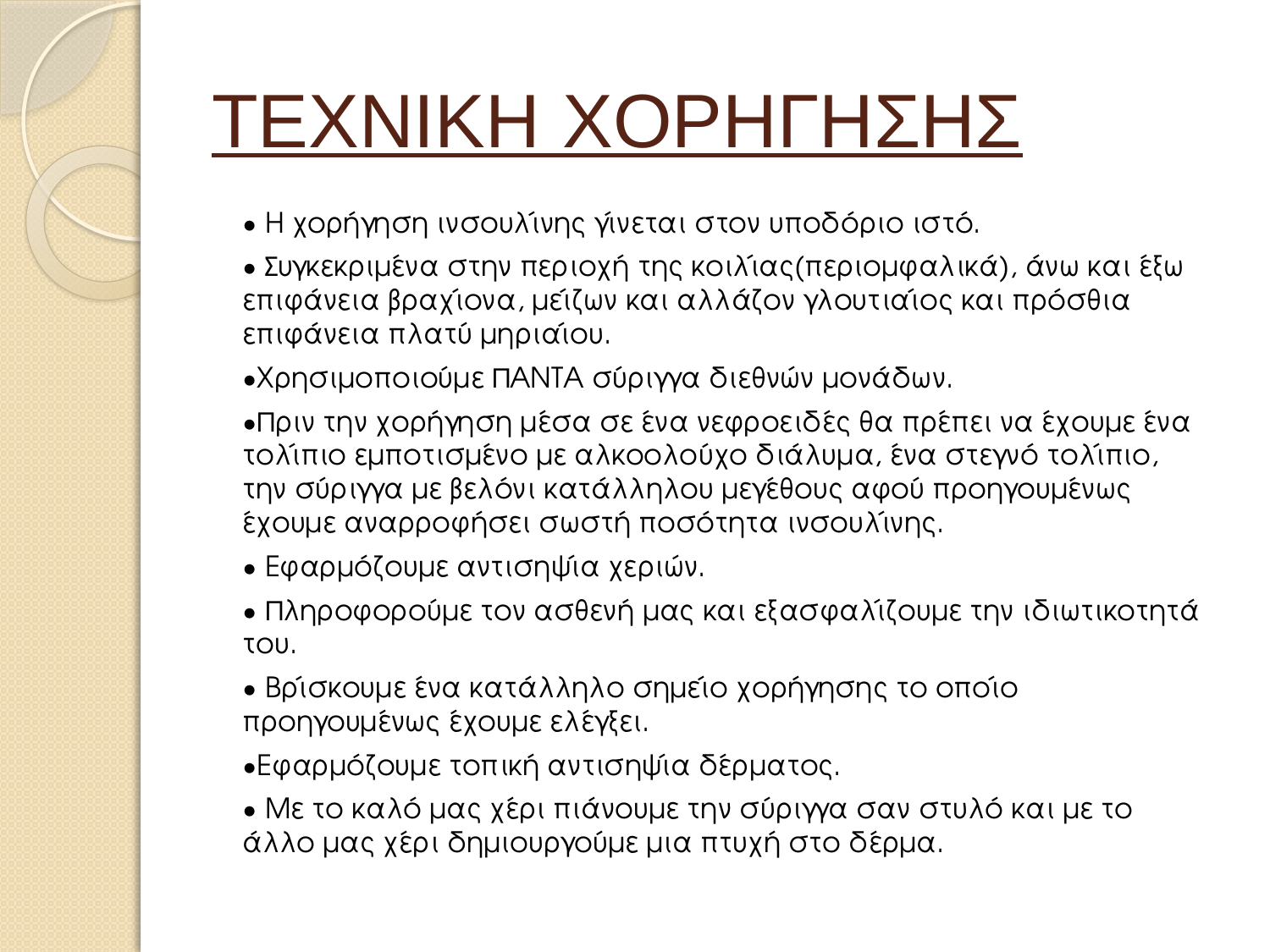

# ΤΕΧΝΙΚΗ ΧΟΡΗΓΗΣΗΣ
• Η χορήγηση ινσουλίνης γίνεται στον υποδόριο ιστό.
• Συγκεκριμένα στην περιοχή της κοιλίας(περιομφαλικά), άνω και έξω επιφάνεια βραχίονα, μείζων και αλλάζον γλουτιαίος και πρόσθια επιφάνεια πλατύ μηριαίου.
•Χρησιμοποιούμε ΠΑΝΤΑ σύριγγα διεθνών μονάδων.
•Πριν την χορήγηση μέσα σε ένα νεφροειδές θα πρέπει να έχουμε ένα τολίπιο εμποτισμένο με αλκοολούχο διάλυμα, ένα στεγνό τολίπιο, την σύριγγα με βελόνι κατάλληλου μεγέθους αφού προηγουμένως έχουμε αναρροφήσει σωστή ποσότητα ινσουλίνης.
• Εφαρμόζουμε αντισηψία χεριών.
• Πληροφορούμε τον ασθενή μας και εξασφαλίζουμε την ιδιωτικοτητά του.
• Βρίσκουμε ένα κατάλληλο σημείο χορήγησης το οποίο προηγουμένως έχουμε ελέγξει.
•Εφαρμόζουμε τοπική αντισηψία δέρματος.
• Με το καλό μας χέρι πιάνουμε την σύριγγα σαν στυλό και με το άλλο μας χέρι δημιουργούμε μια πτυχή στο δέρμα.